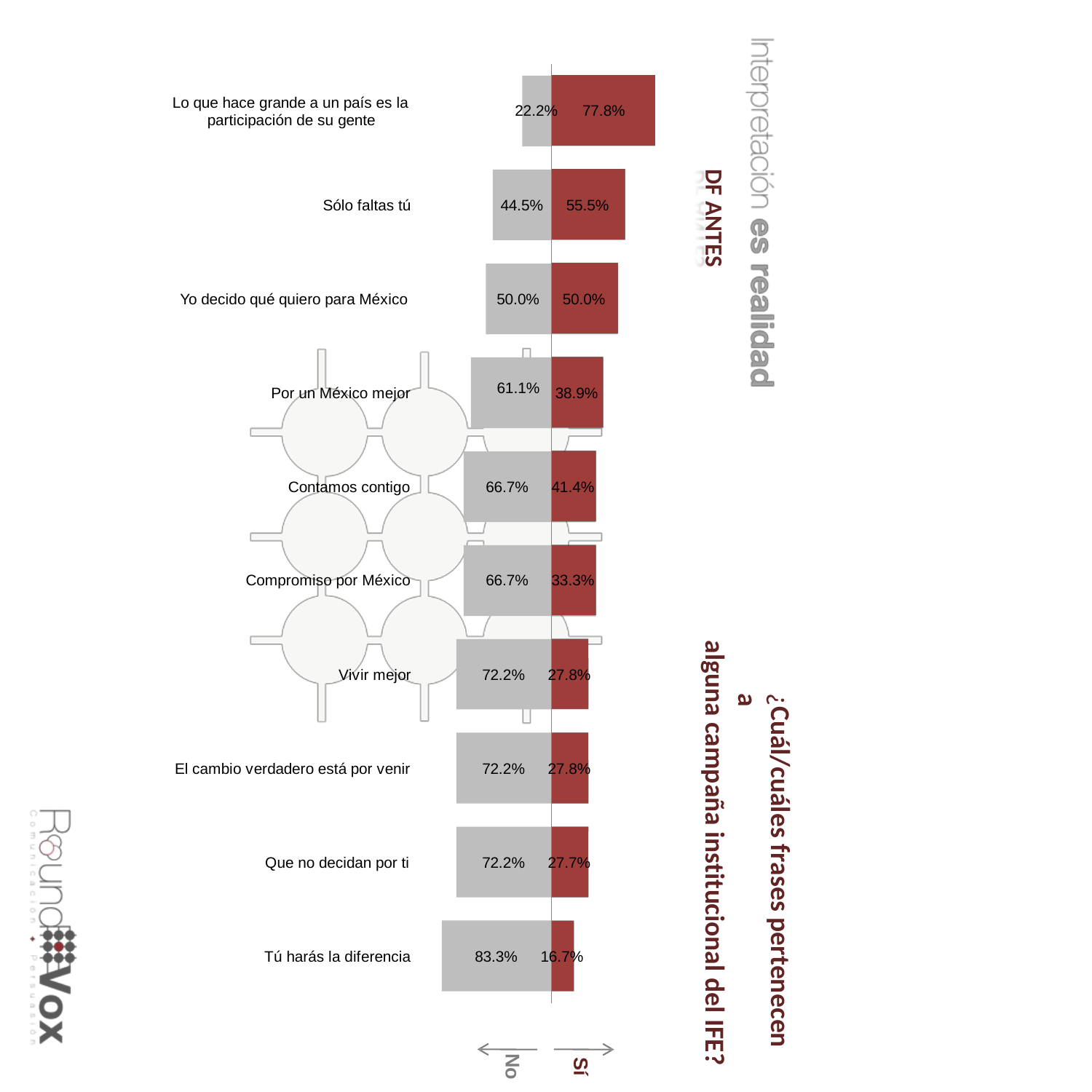

Lo que hace grande a un país es la participación de su gente
22.2%	77.8%

DF ANTES

Sólo faltas tú
44.5%
55.5%

Yo decido qué quiero para México
50.0%
50.0%

61.1%
Por un México mejor
38.9%

Contamos contigo
66.7%
41.4%

Compromiso por México
66.7%
33.3%
¿Cuál/cuáles frases pertenecen a
alguna campaña institucional del IFE?

Vivir mejor
72.2%
27.8%

El cambio verdadero está por venir
72.2%
27.8%

Que no decidan por ti
72.2%
27.7%

Tú harás la diferencia
83.3%
16.7%

No
Sí